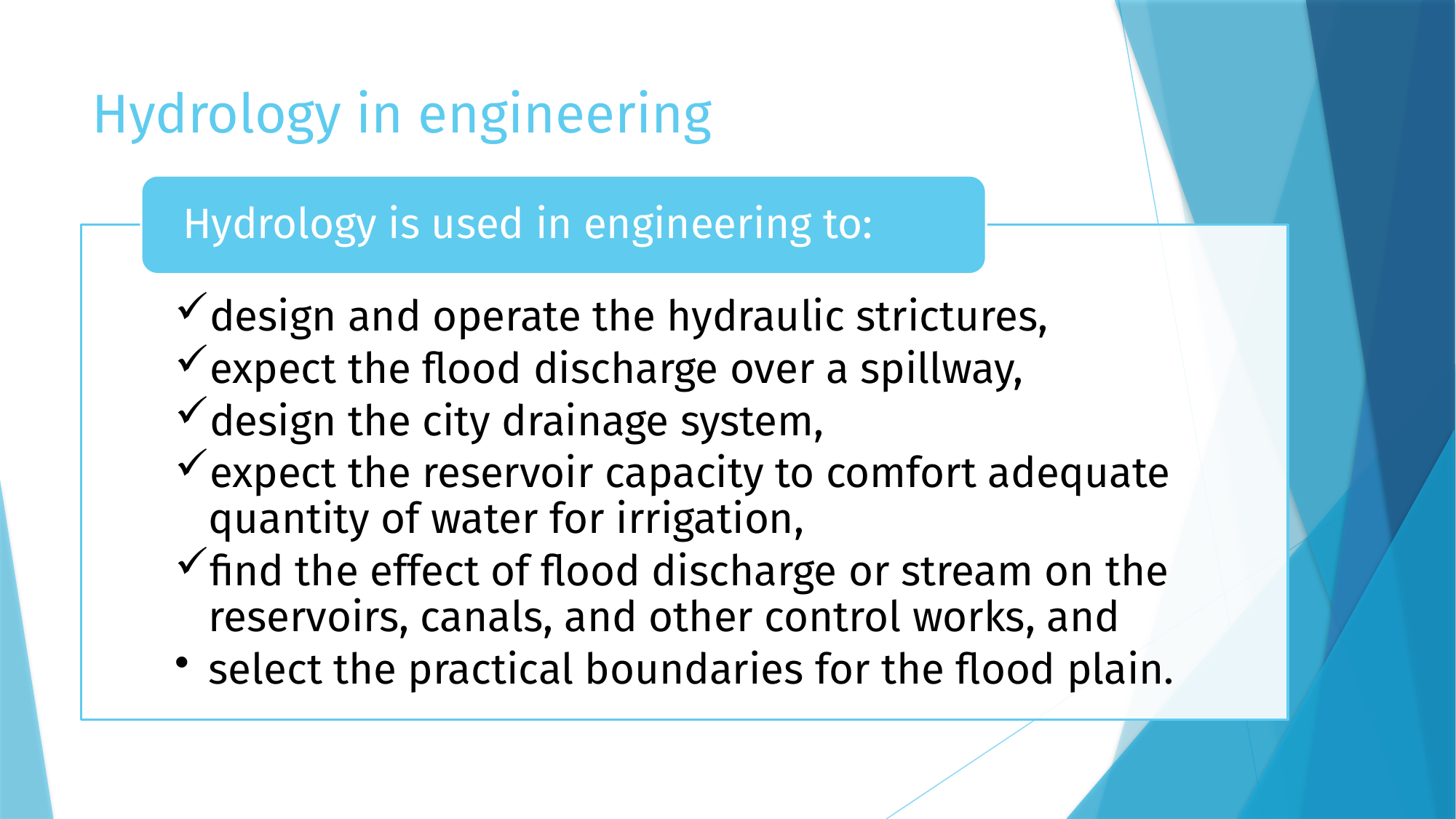

# Hydrology in engineering
design and operate the hydraulic strictures,
expect the flood discharge over a spillway,
design the city drainage system,
expect the reservoir capacity to comfort adequate quantity of water for irrigation,
find the effect of flood discharge or stream on the reservoirs, canals, and other control works, and
select the practical boundaries for the flood plain.
Hydrology is used in engineering to: